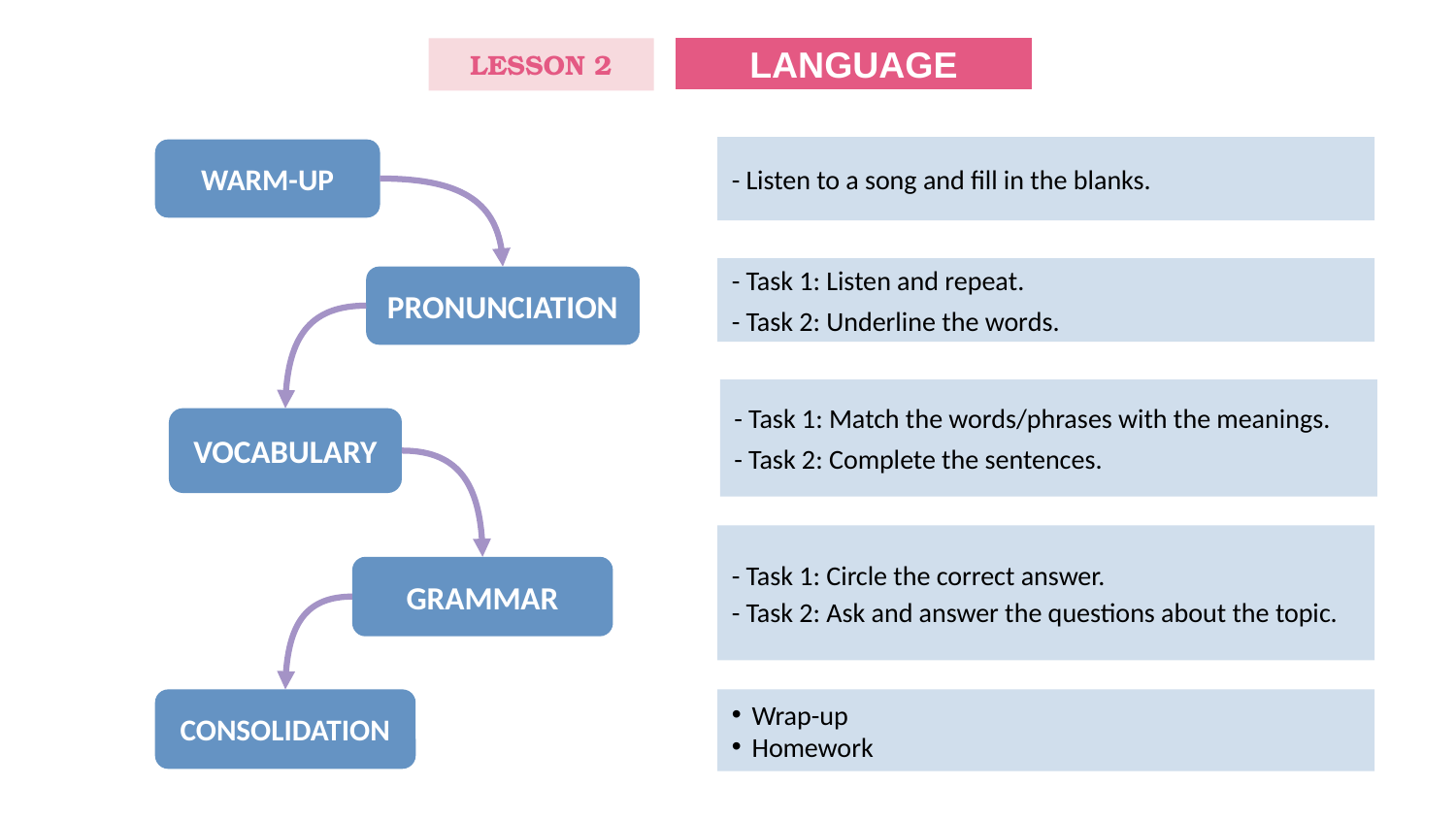

LANGUAGE
LESSON 2
- Listen to a song and fill in the blanks.
WARM-UP
- Task 1: Listen and repeat.
- Task 2: Underline the words.
PRONUNCIATION
- Task 1: Match the words/phrases with the meanings.
- Task 2: Complete the sentences.
VOCABULARY
- Task 1: Circle the correct answer.
- Task 2: Ask and answer the questions about the topic.
GRAMMAR
CONSOLIDATION
Wrap-up
Homework